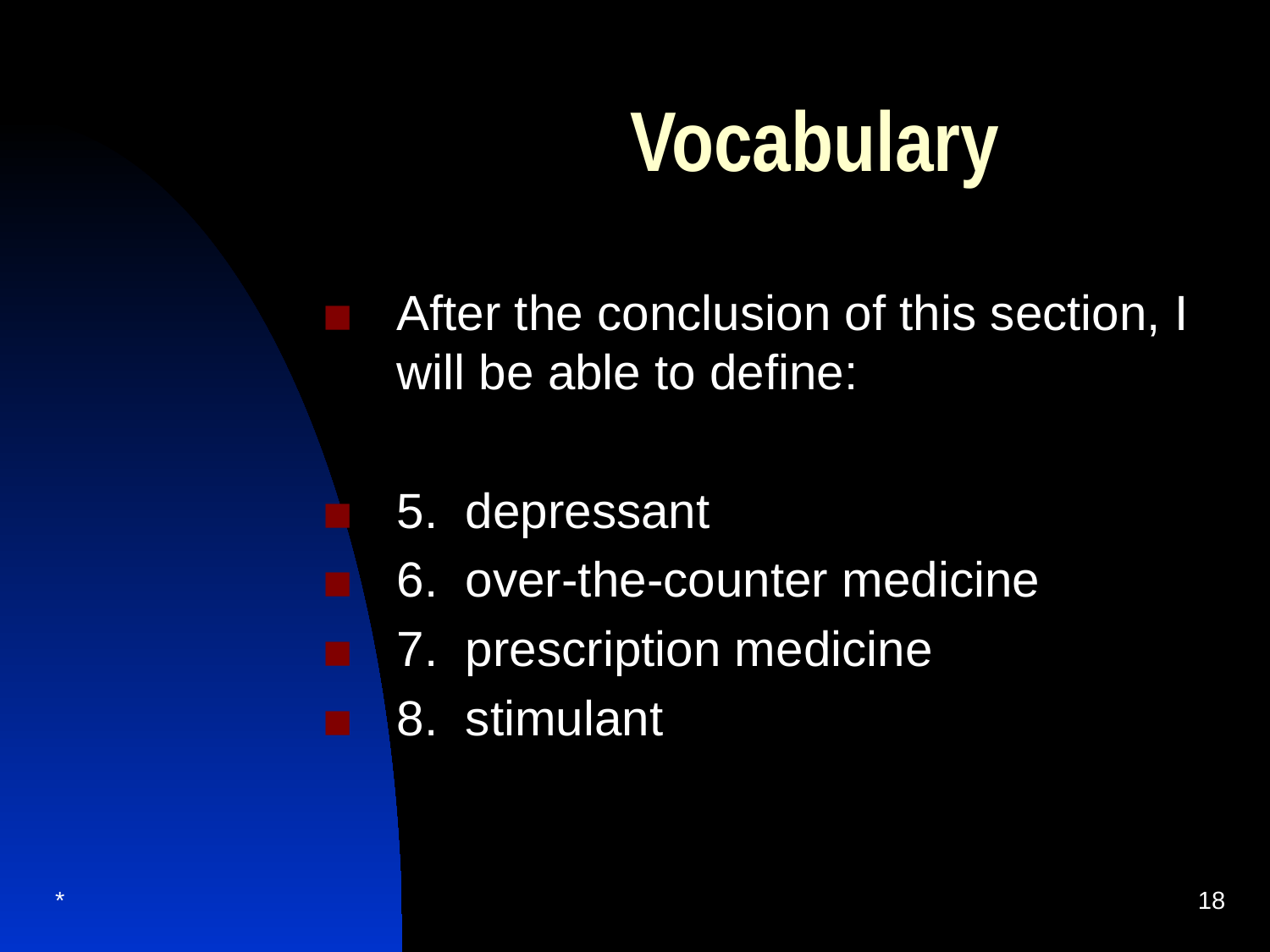

# Vocabulary
After the conclusion of this section, I will be able to define:

5.  depressant
6.  over-the-counter medicine
7.  prescription medicine
8.  stimulant
*
18